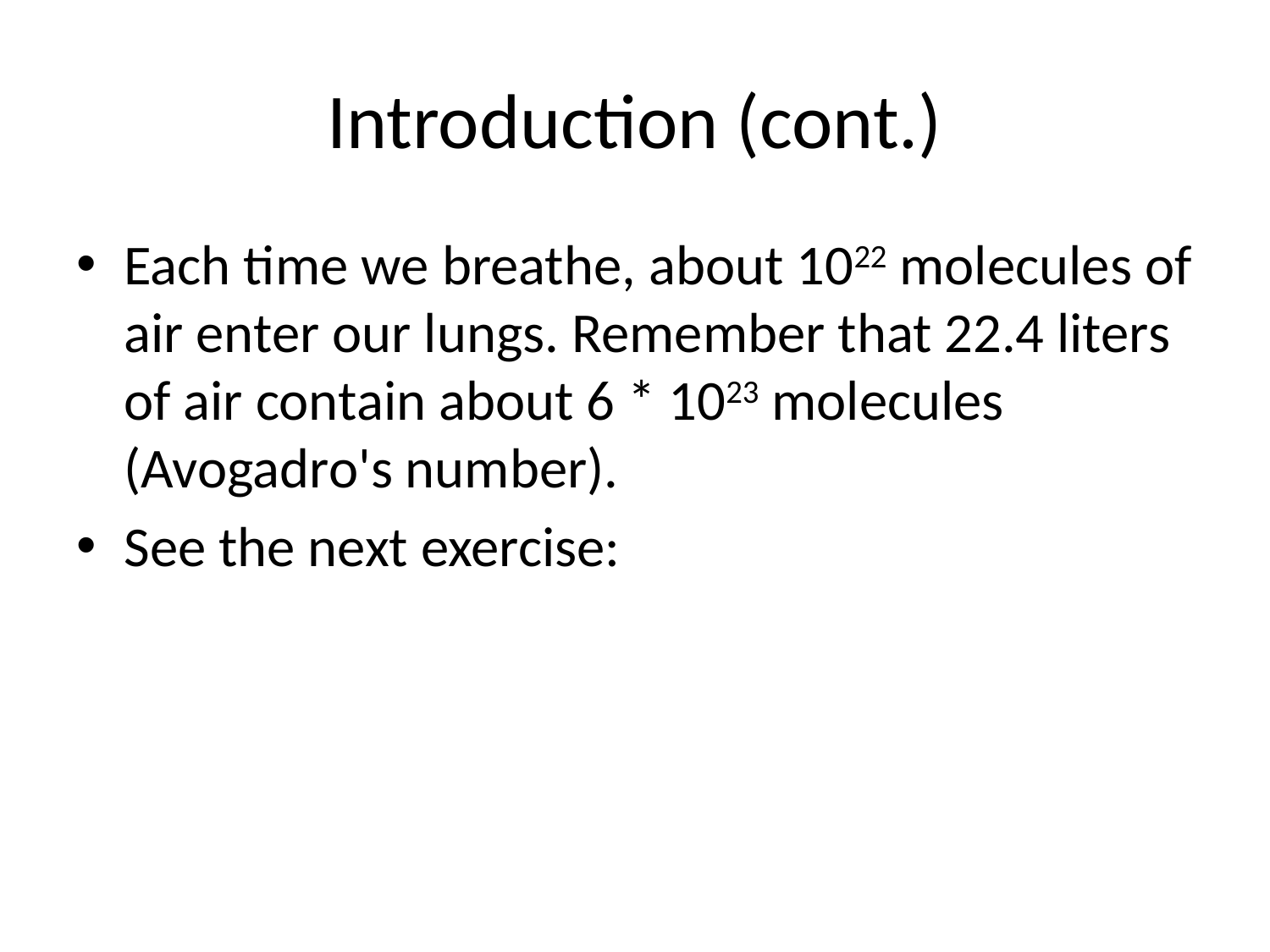

# Introduction (cont.)
Each time we breathe, about 1022 molecules of air enter our lungs. Remember that 22.4 liters of air contain about 6 * 1023 molecules (Avogadro's number).
See the next exercise: